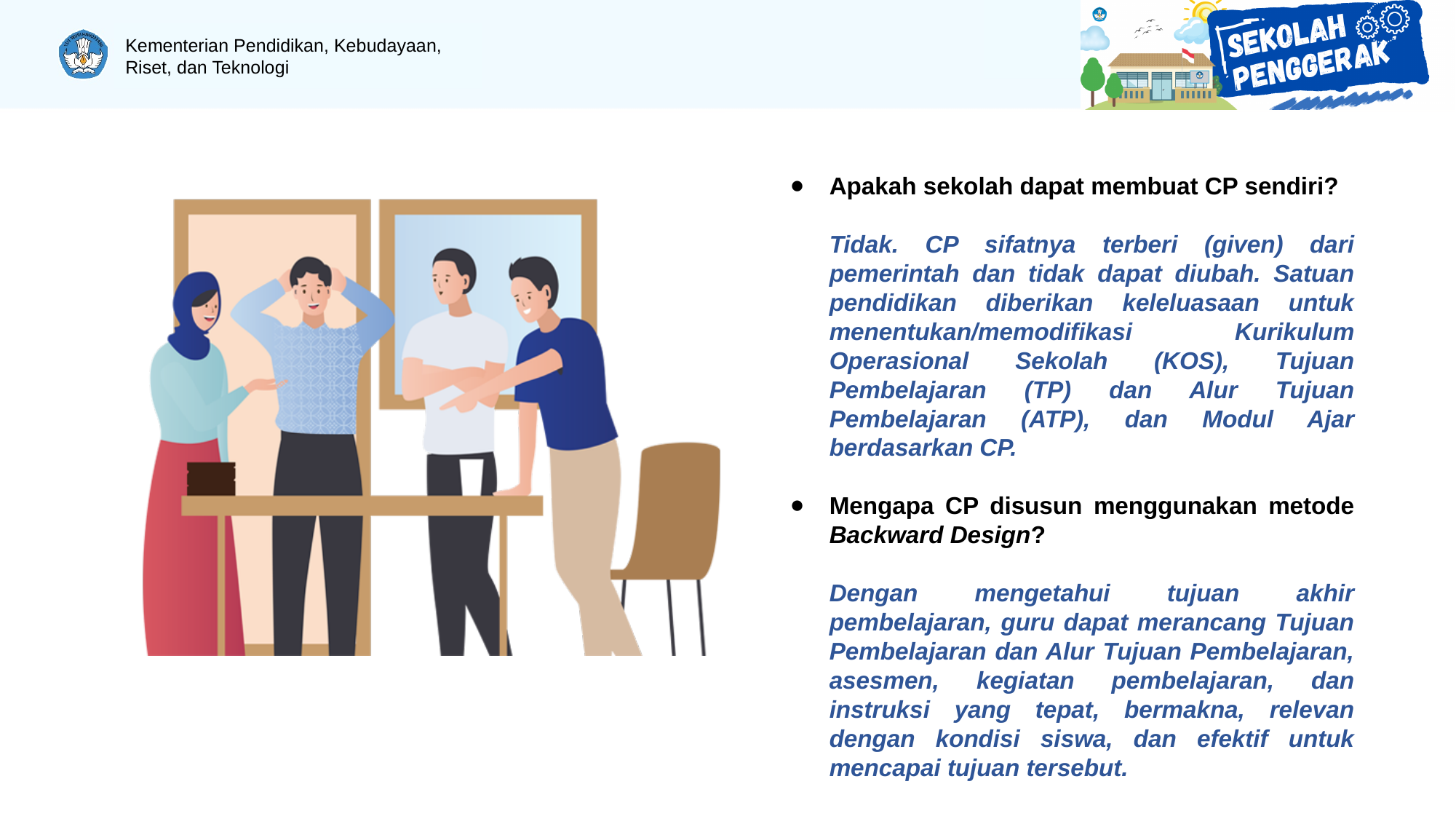

Apakah sekolah dapat membuat CP sendiri?

Tidak. CP sifatnya terberi (given) dari pemerintah dan tidak dapat diubah. Satuan pendidikan diberikan keleluasaan untuk menentukan/memodifikasi Kurikulum Operasional Sekolah (KOS), Tujuan Pembelajaran (TP) dan Alur Tujuan Pembelajaran (ATP), dan Modul Ajar berdasarkan CP.

Mengapa CP disusun menggunakan metode Backward Design?

Dengan mengetahui tujuan akhir pembelajaran, guru dapat merancang Tujuan Pembelajaran dan Alur Tujuan Pembelajaran, asesmen, kegiatan pembelajaran, dan instruksi yang tepat, bermakna, relevan dengan kondisi siswa, dan efektif untuk mencapai tujuan tersebut.